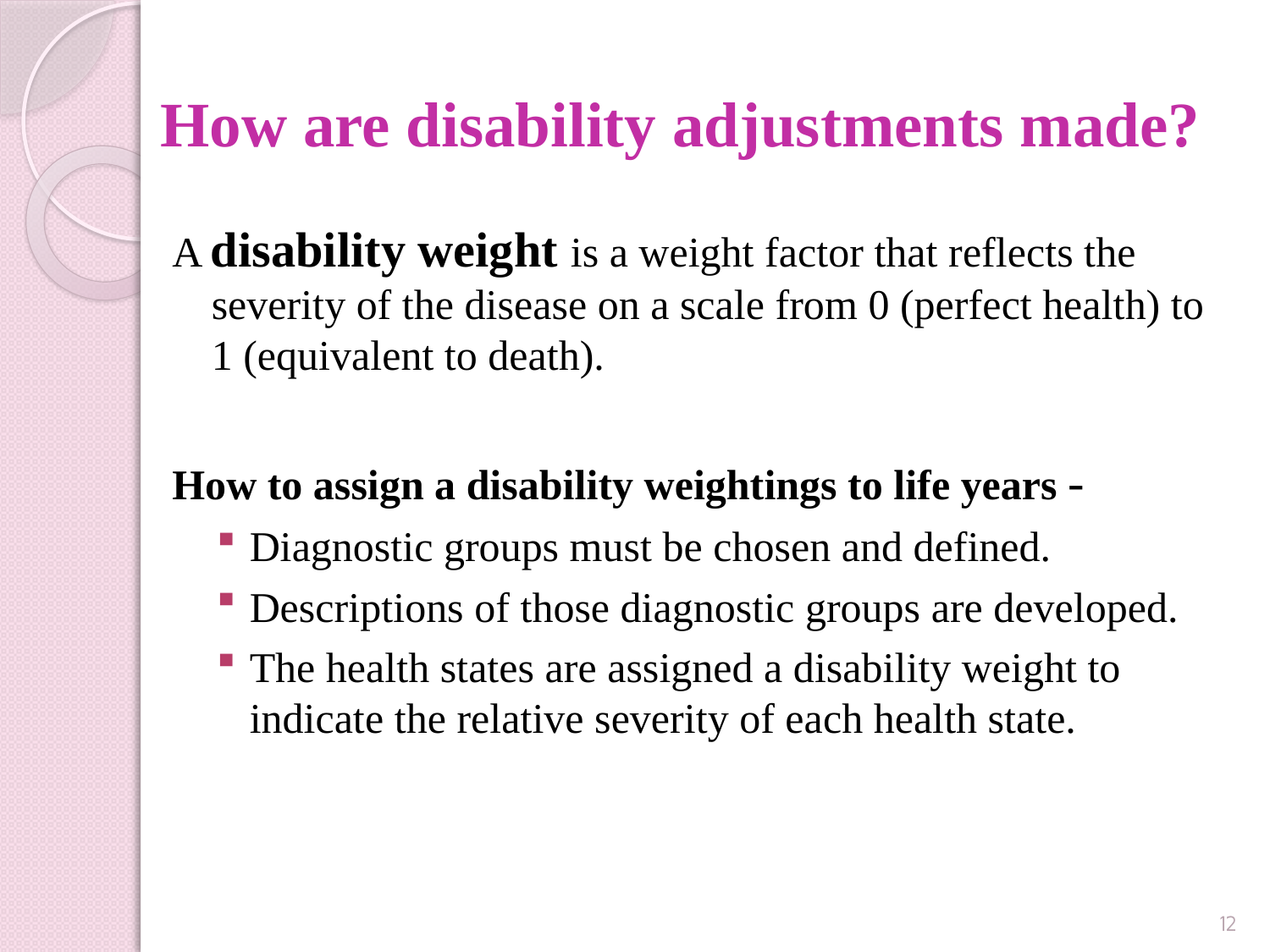

# How are disability adjustments made?
A disability weight is a weight factor that reflects the severity of the disease on a scale from 0 (perfect health) to 1 (equivalent to death).

How to assign a disability weightings to life years -
Diagnostic groups must be chosen and defined.
Descriptions of those diagnostic groups are developed.
The health states are assigned a disability weight to indicate the relative severity of each health state.
12